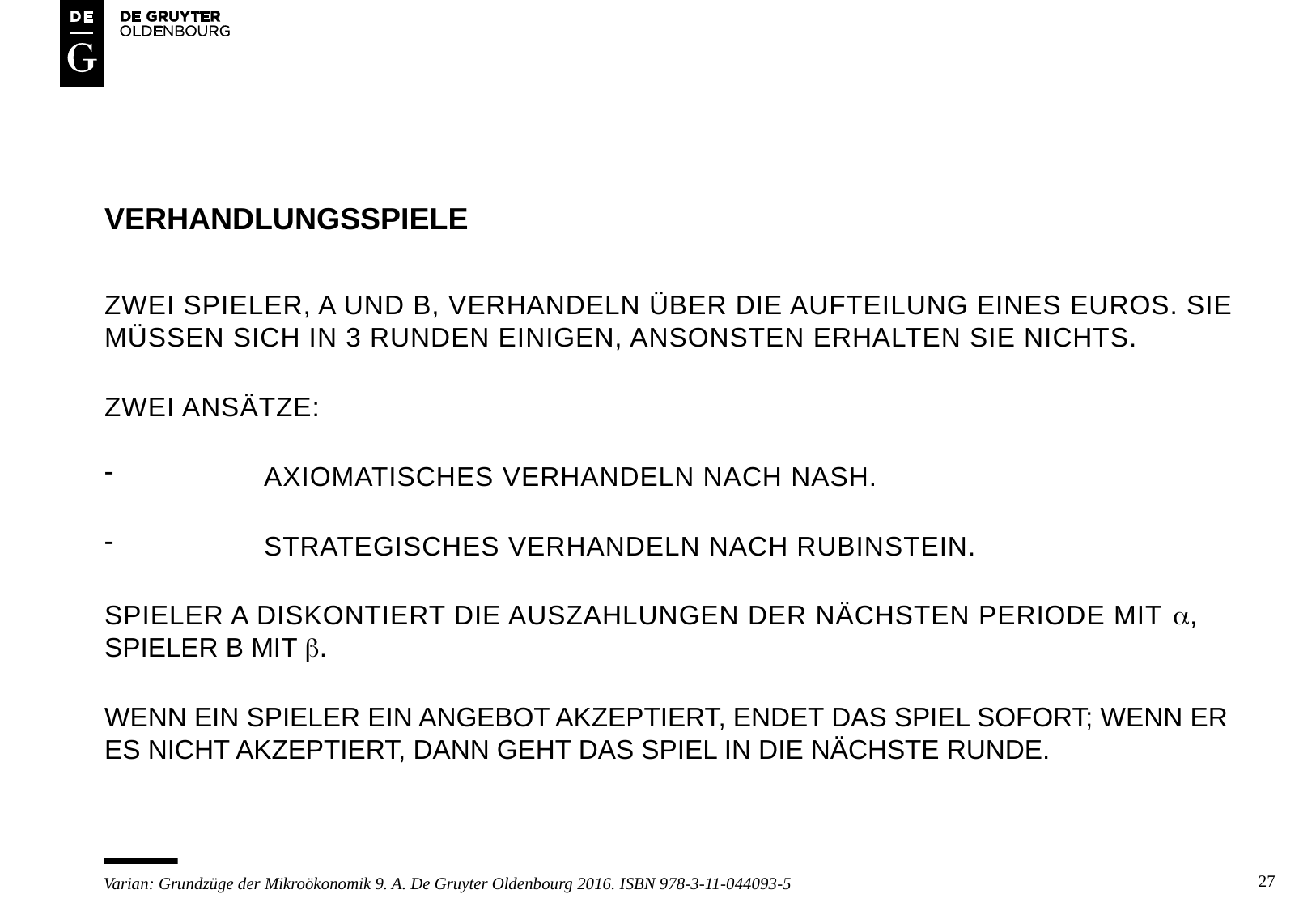

# Verhandlungsspiele
Zwei spieler, a und b, verhandeln über die aufteilung eines euros. Sie müssen sich in 3 runden einigen, ansonsten erhalten sie nichts.
Zwei ansätze:
	axiomatisches verhandeln nach nash.
	strategisches verhandeln nach rubinstein.
Spieler A diskontiert die Auszahlungen der nächsten periode mit α, SPIELER B MIT β.
WENN EIN SPIELER EIN ANGEBOT AKZEPTIERT, ENDET DAS SPIEL SOFORT; WENN ER ES NICHT AKZEPTIERT, DANN GEHT DAS SPIEL IN DIE NÄCHSTE RUNDE.
27
Varian: Grundzüge der Mikroökonomik 9. A. De Gruyter Oldenbourg 2016. ISBN 978-3-11-044093-5